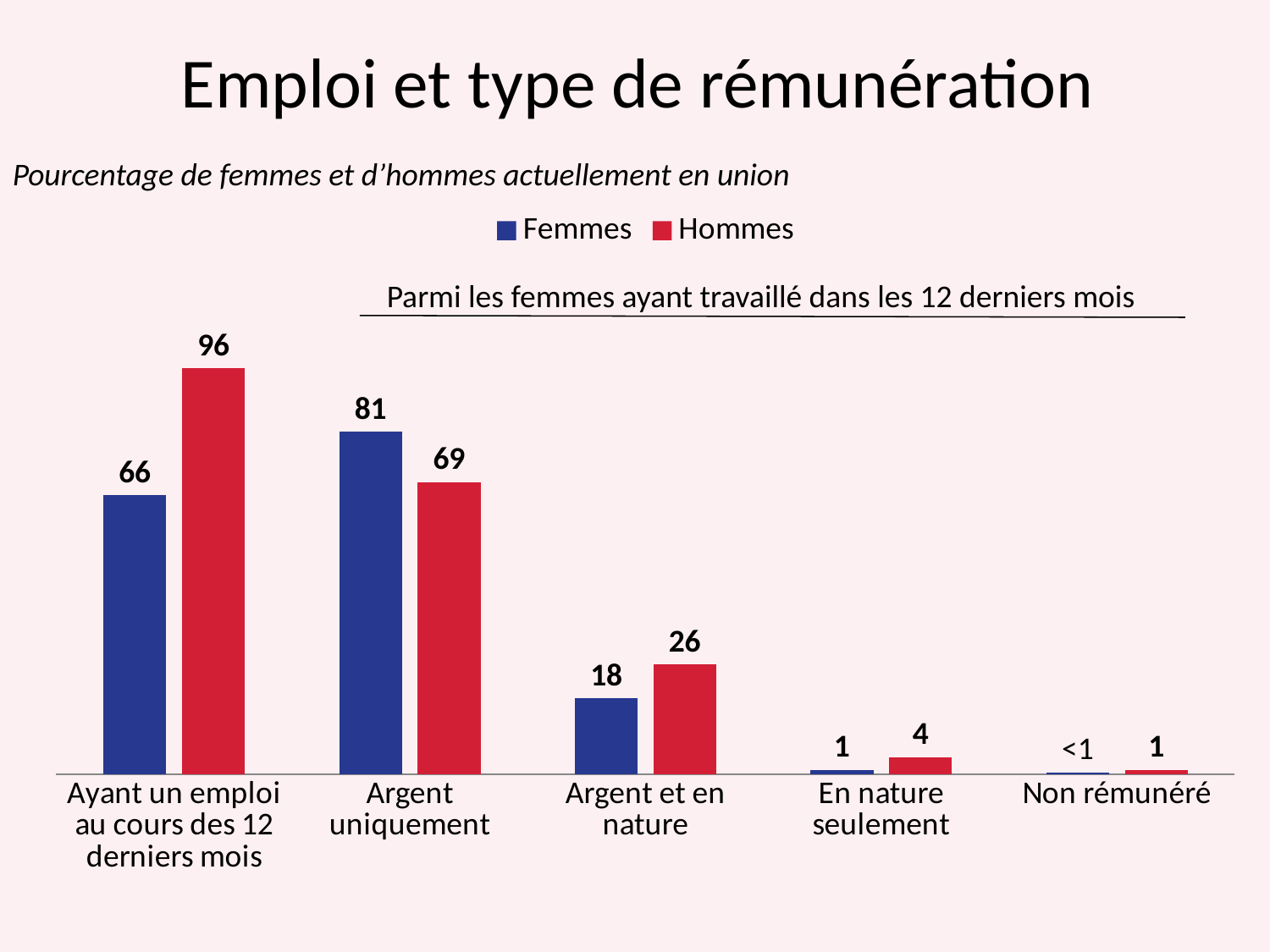

# Emploi et type de rémunération
Pourcentage de femmes et d’hommes actuellement en union

### Chart

| Category | Femmes | Hommes |
|---|---|---|
| Ayant un emploi au cours des 12 derniers mois | 66.0 | 96.0 |
| Argent uniquement | 81.0 | 69.0 |
| Argent et en nature | 18.0 | 26.0 |
| En nature seulement | 1.0 | 4.0 |
| Non rémunéré | 0.4 | 1.0 |
Parmi les femmes ayant travaillé dans les 12 derniers mois